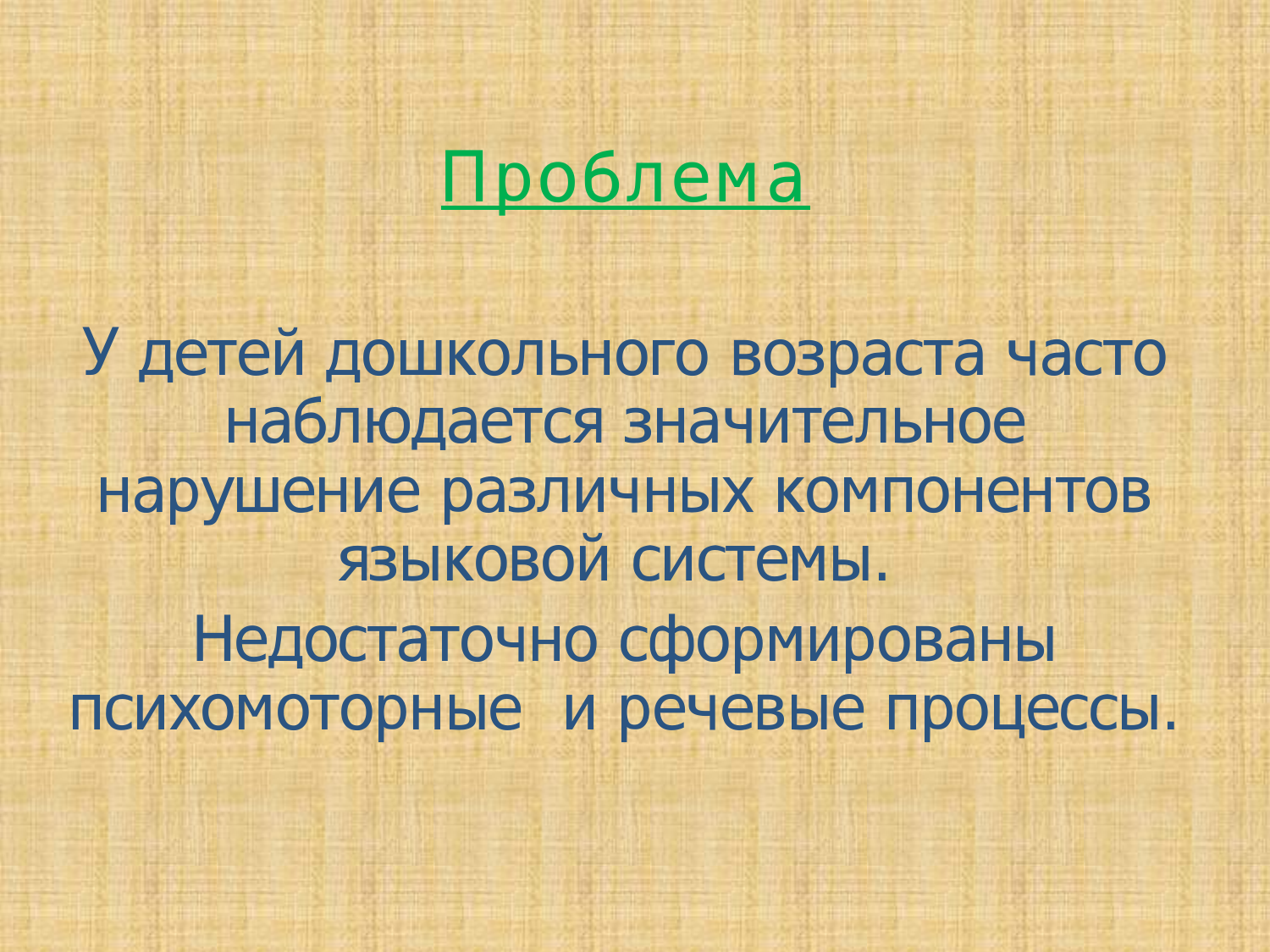

Проблема

У детей дошкольного возраста часто наблюдается значительное нарушение различных компонентов языковой системы.
Недостаточно сформированы психомоторные  и речевые процессы.